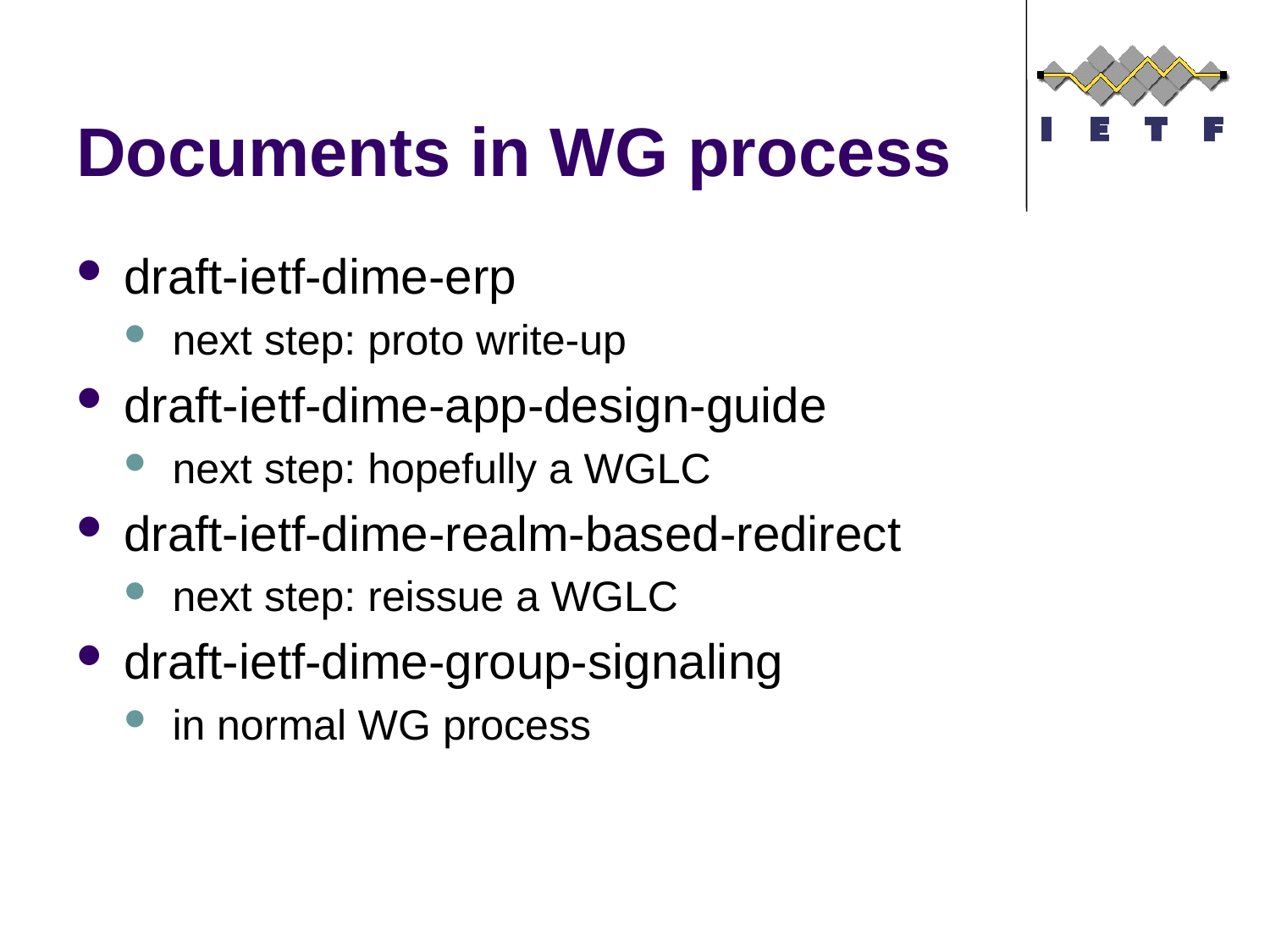

# Documents in WG process
draft-ietf-dime-erp
next step: proto write-up
draft-ietf-dime-app-design-guide
next step: hopefully a WGLC
draft-ietf-dime-realm-based-redirect
next step: reissue a WGLC
draft-ietf-dime-group-signaling
in normal WG process